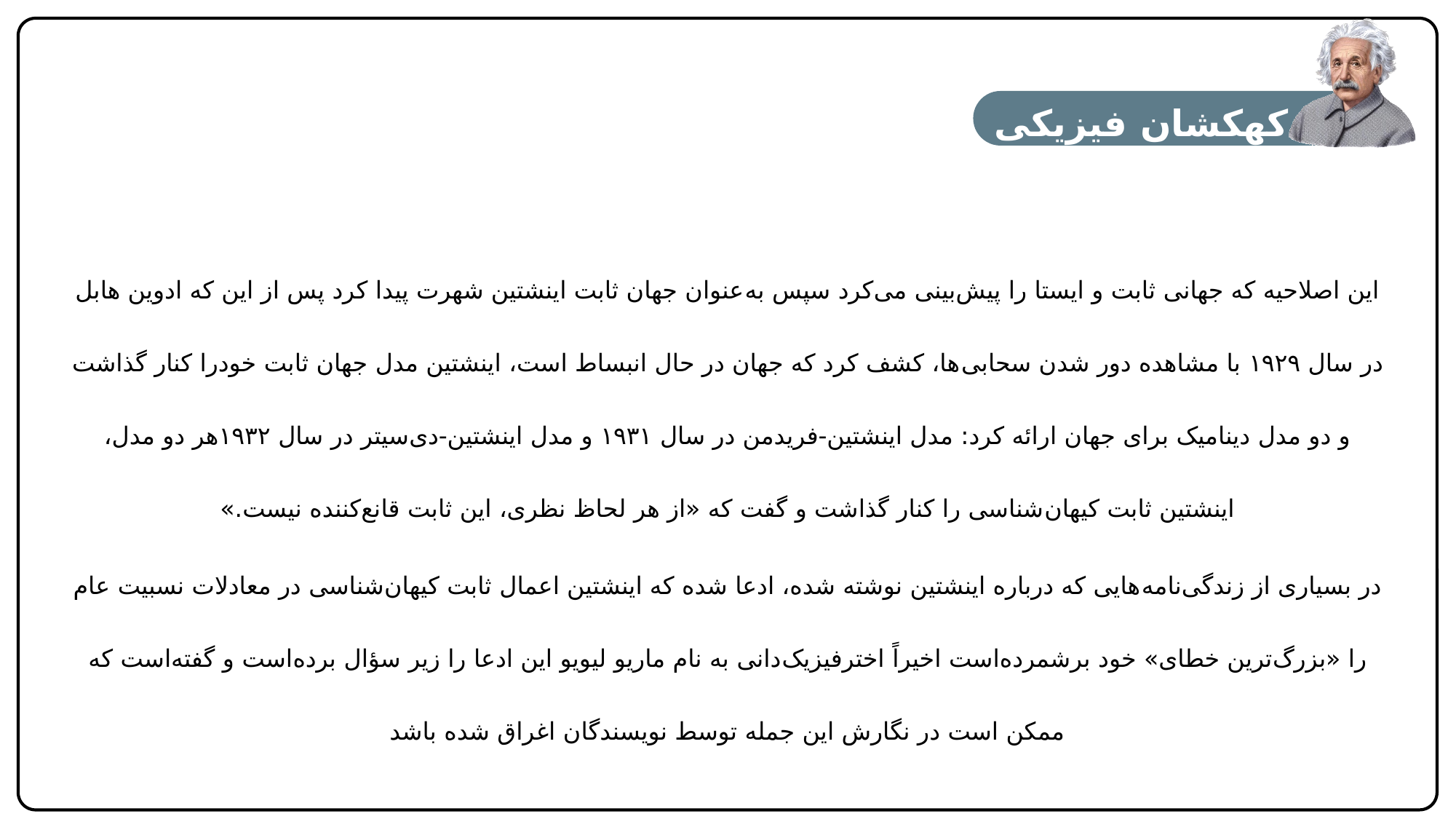

کهکشان فیزیکی
این اصلاحیه که جهانی ثابت و ایستا را پیش‌بینی می‌کرد سپس به‌عنوان جهان ثابت اینشتین شهرت پیدا کرد پس از این که ادوین هابل در سال ۱۹۲۹ با مشاهده دور شدن سحابی‌ها، کشف کرد که جهان در حال انبساط است، اینشتین مدل جهان ثابت خودرا کنار گذاشت و دو مدل دینامیک برای جهان ارائه کرد: مدل اینشتین-فریدمن در سال ۱۹۳۱ و مدل اینشتین-دی‌سیتر در سال ۱۹۳۲هر دو مدل، اینشتین ثابت کیهان‌شناسی را کنار گذاشت و گفت که «از هر لحاظ نظری، این ثابت قانع‌کننده نیست.»
در بسیاری از زندگی‌نامه‌هایی که درباره اینشتین نوشته شده، ادعا شده که اینشتین اعمال ثابت کیهان‌شناسی در معادلات نسبیت عام را «بزرگ‌ترین خطای» خود برشمرده‌است اخیراً اخترفیزیک‌دانی به نام ماریو لیویو این ادعا را زیر سؤال برده‌است و گفته‌است که ممکن است در نگارش این جمله توسط نویسندگان اغراق شده باشد